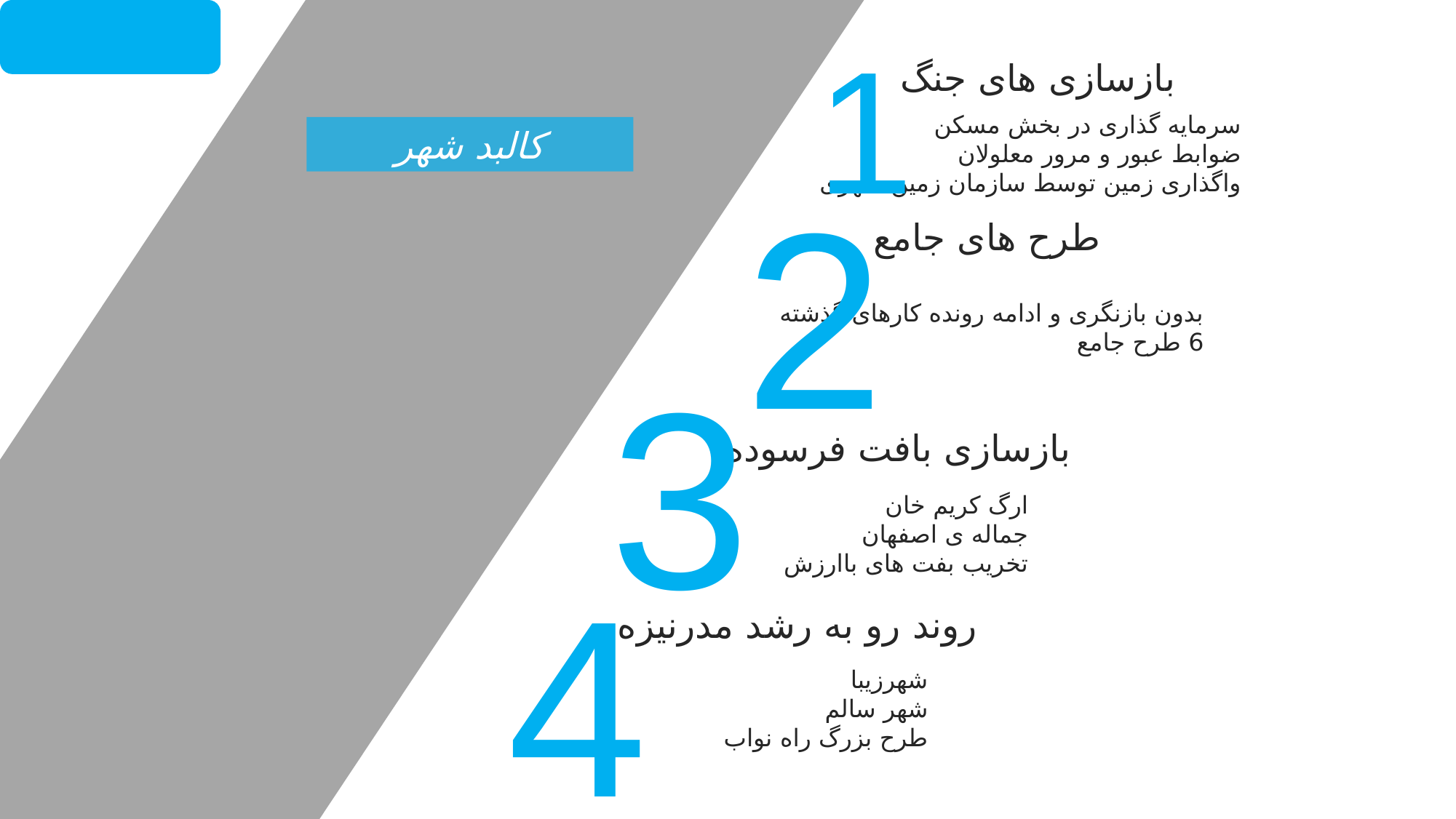

1
09
بازسازی های جنگ
سرمایه گذاری در بخش مسکن
ضوابط عبور و مرور معلولان
واگذاری زمین توسط سازمان زمین شهری
کالبد شهر
2
طرح های جامع
بدون بازنگری و ادامه رونده کارهای گذشته
6 طرح جامع

3
بازسازی بافت فرسوده
ارگ کریم خان
جماله ی اصفهان
تخریب بفت های باارزش
4
روند رو به رشد مدرنیزه
شهرزیبا
شهر سالم
طرح بزرگ راه نواب